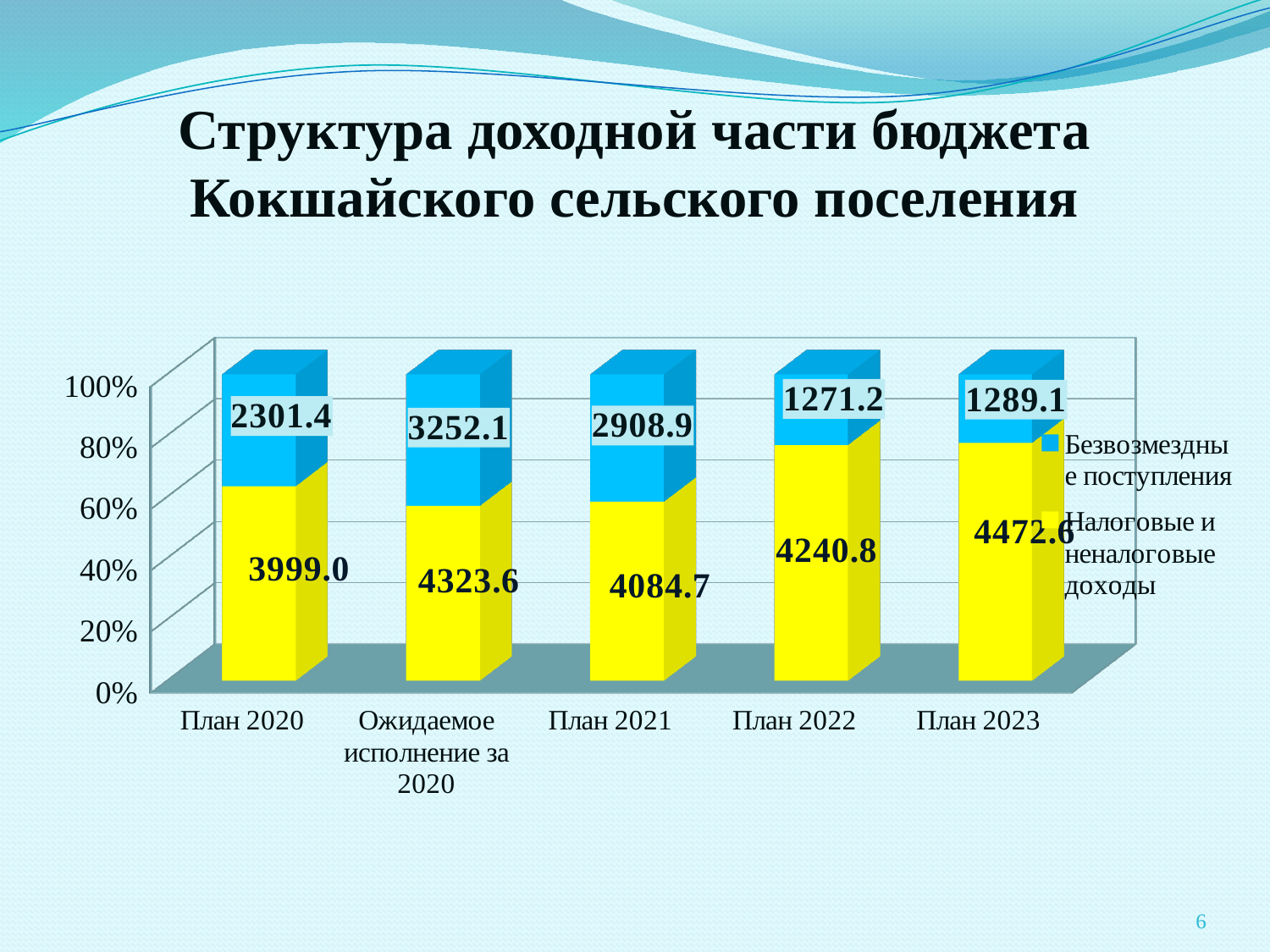

# Структура доходной части бюджета Кокшайского сельского поселения

[unsupported chart]

6